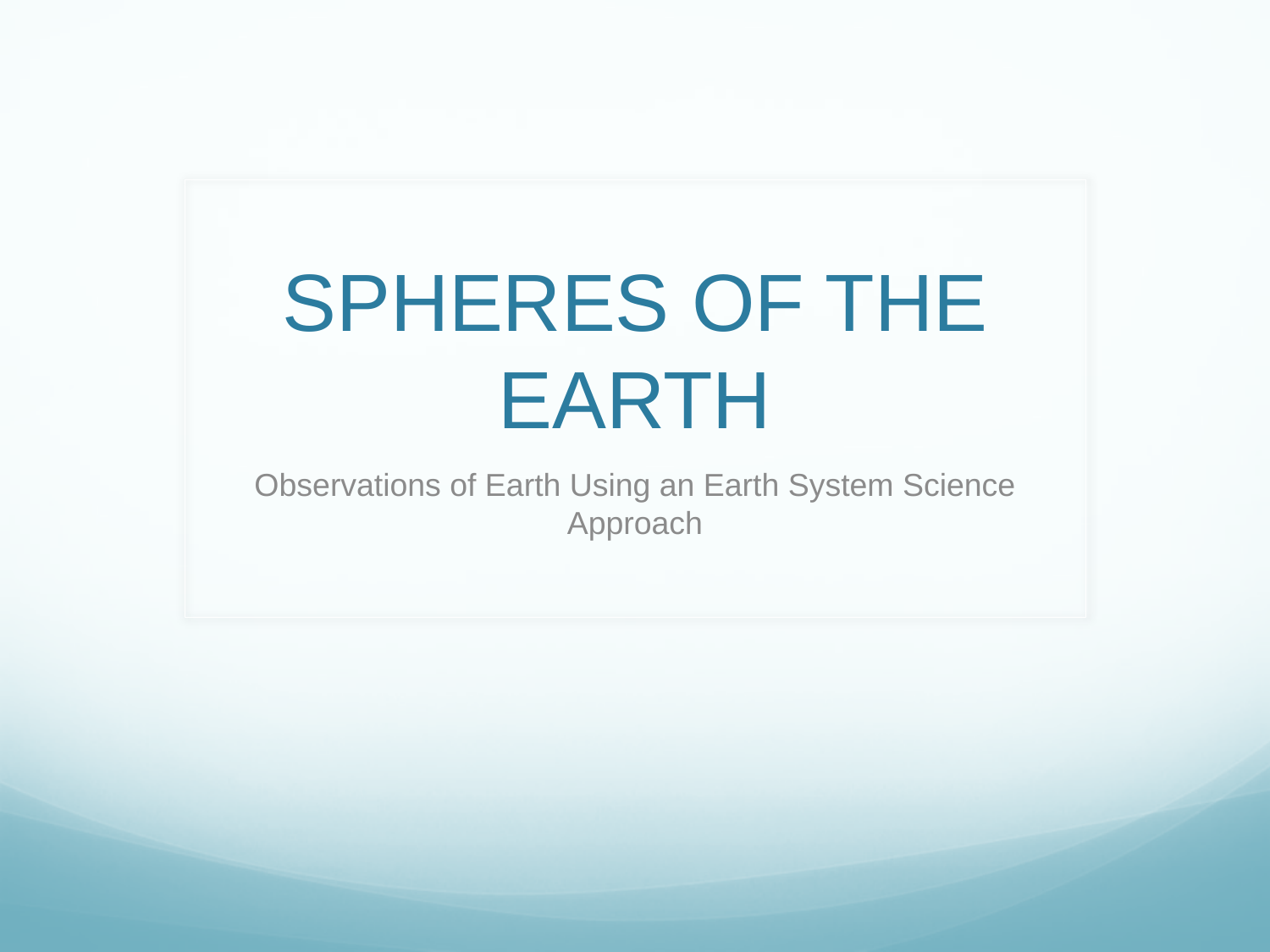

# SPHERES OF THE EARTH
Observations of Earth Using an Earth System Science Approach